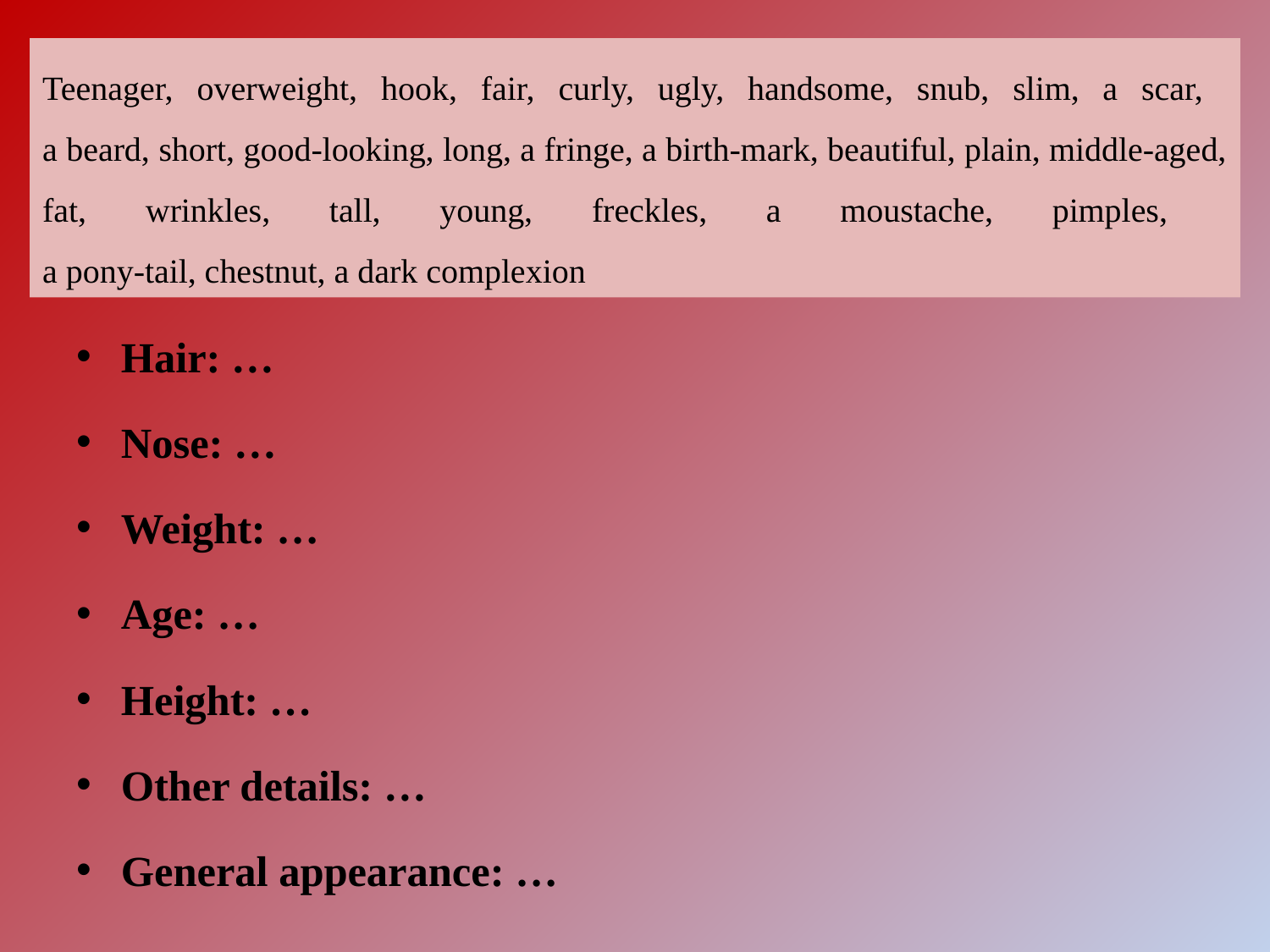

# Teenager, overweight, hook, fair, curly, ugly, handsome, snub, slim, a scar, a beard, short, good-looking, long, a fringe, a birth-mark, beautiful, plain, middle-aged, fat, wrinkles, tall, young, freckles, a moustache, pimples, a pony-tail, chestnut, a dark complexion
Hair: …
Nose: …
Weight: …
Age: …
Height: …
Other details: …
General appearance: …